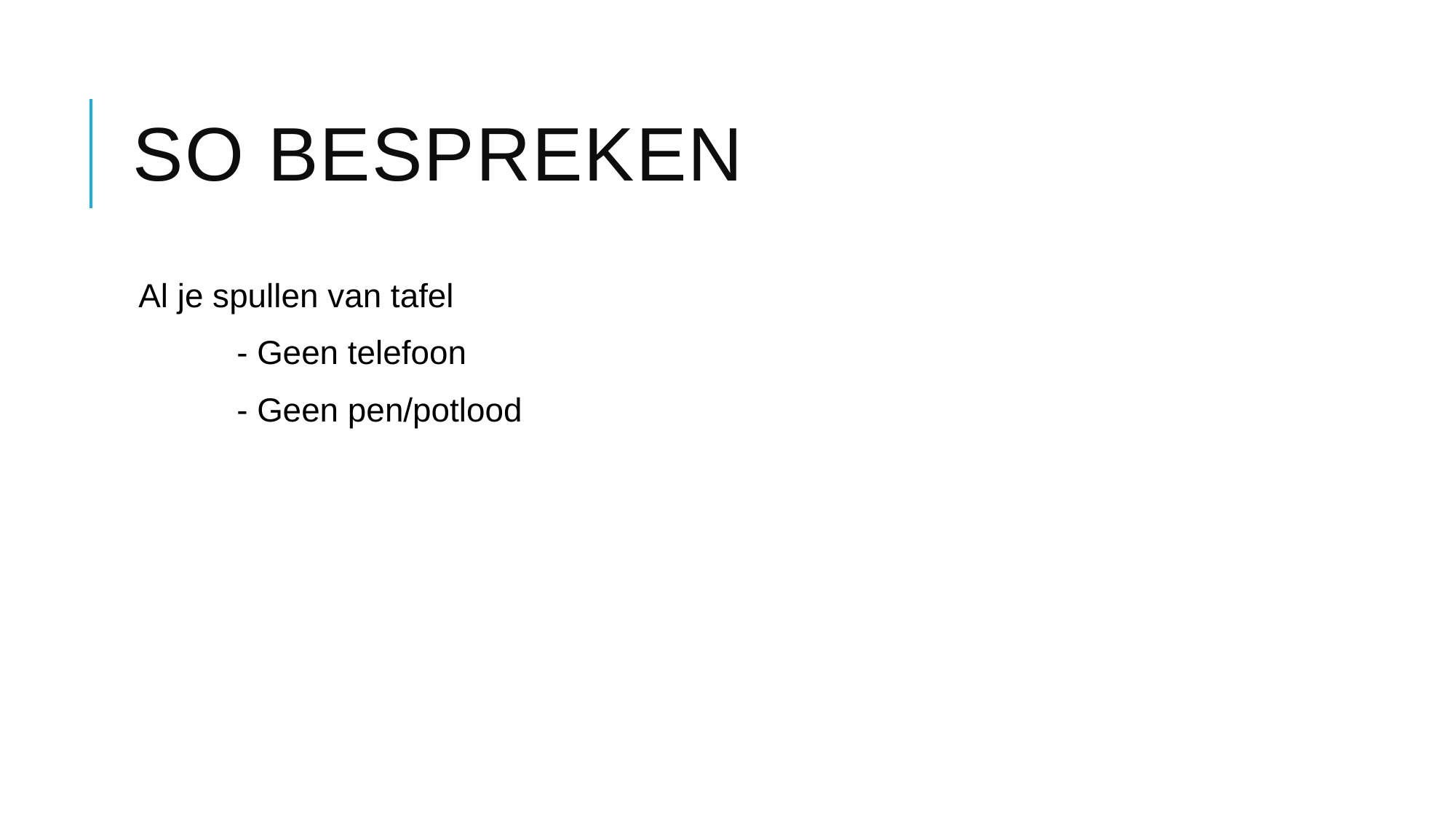

# So bespreken
Al je spullen van tafel
	- Geen telefoon
	- Geen pen/potlood